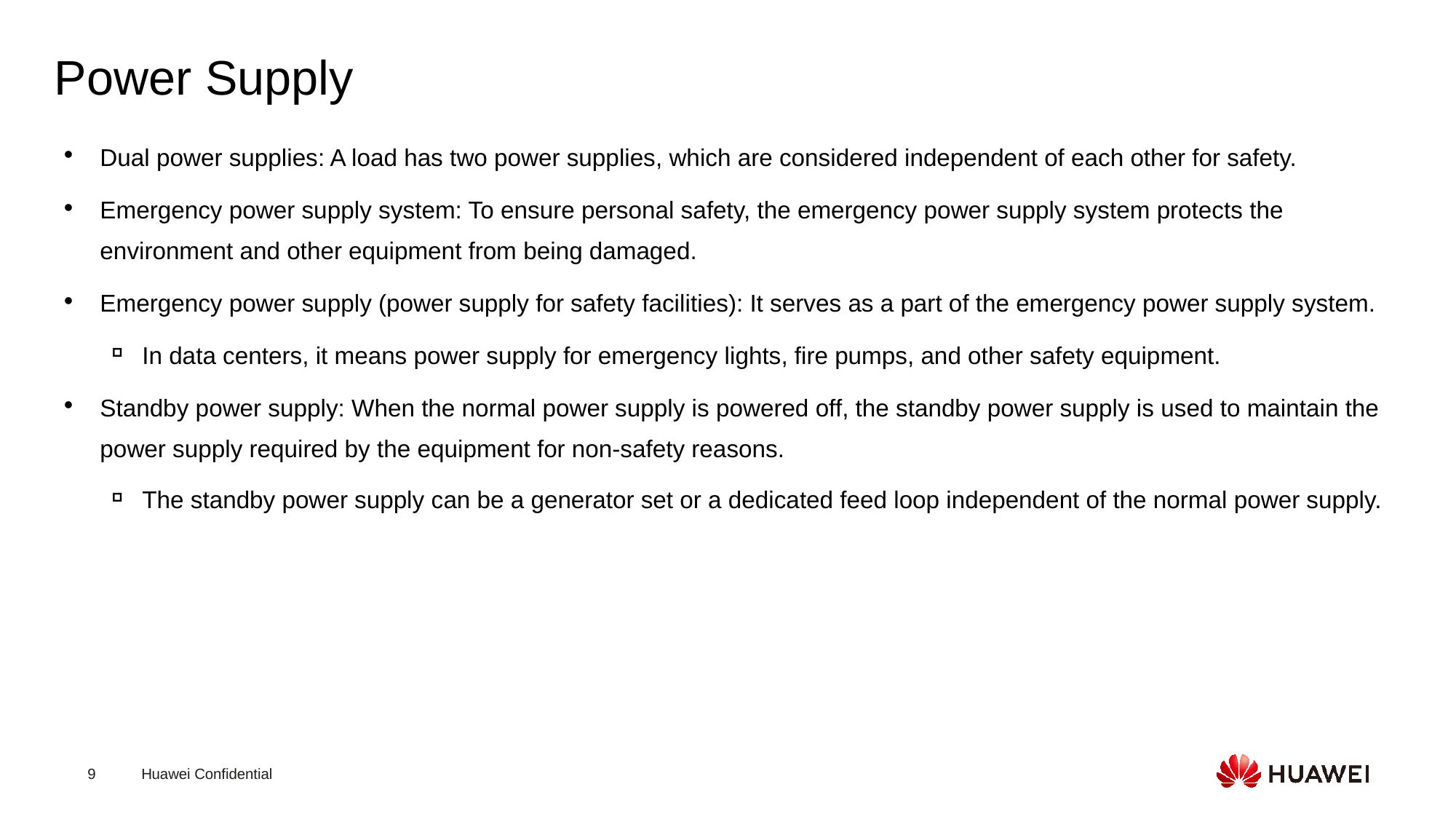

# Power Supply
Dual power supplies: A load has two power supplies, which are considered independent of each other for safety.
Emergency power supply system: To ensure personal safety, the emergency power supply system protects the environment and other equipment from being damaged.
Emergency power supply (power supply for safety facilities): It serves as a part of the emergency power supply system.
In data centers, it means power supply for emergency lights, fire pumps, and other safety equipment.
Standby power supply: When the normal power supply is powered off, the standby power supply is used to maintain the power supply required by the equipment for non-safety reasons.
The standby power supply can be a generator set or a dedicated feed loop independent of the normal power supply.